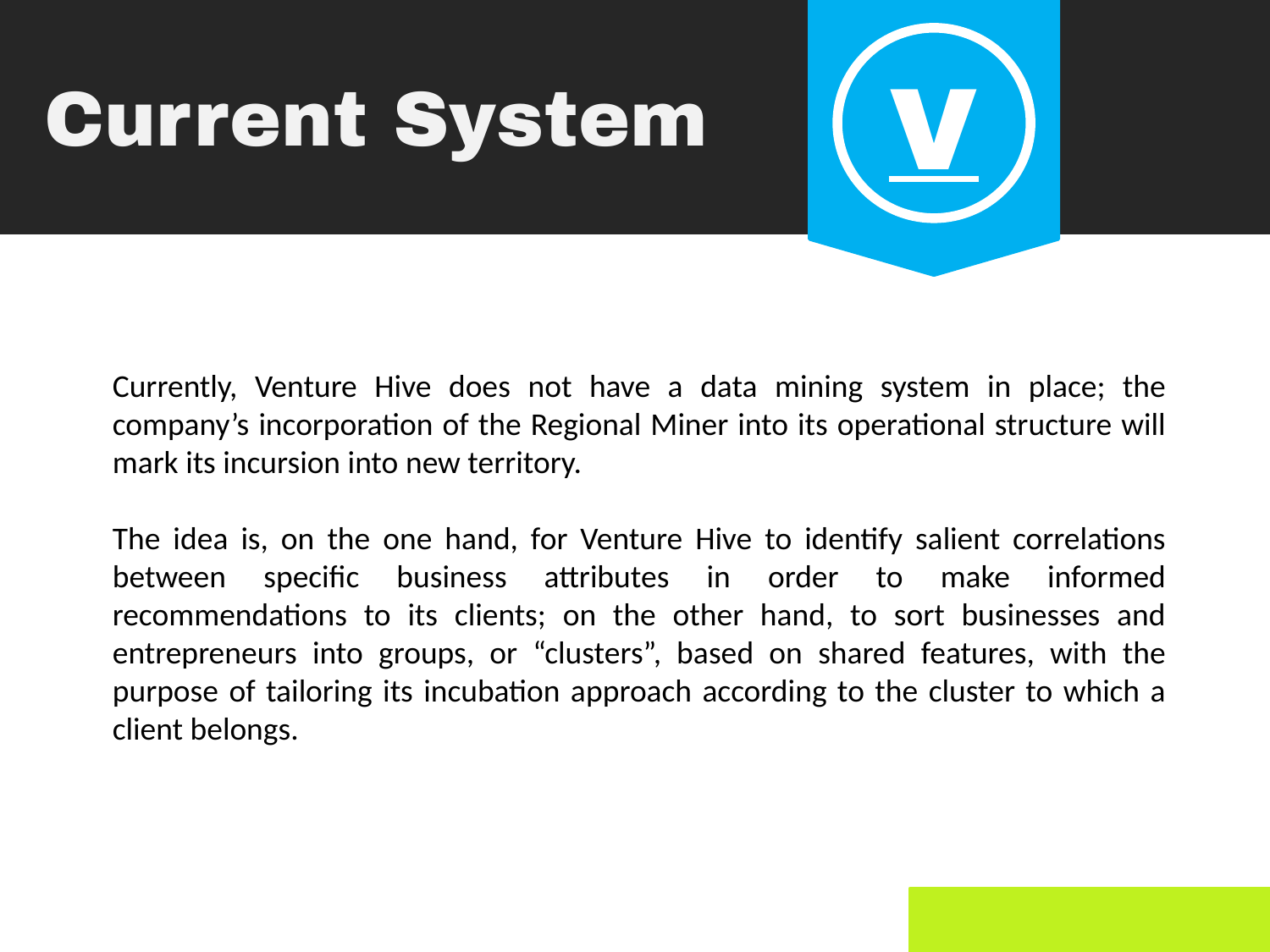

V
Current System
Currently, Venture Hive does not have a data mining system in place; the company’s incorporation of the Regional Miner into its operational structure will mark its incursion into new territory.

The idea is, on the one hand, for Venture Hive to identify salient correlations between specific business attributes in order to make informed recommendations to its clients; on the other hand, to sort businesses and entrepreneurs into groups, or “clusters”, based on shared features, with the purpose of tailoring its incubation approach according to the cluster to which a client belongs.